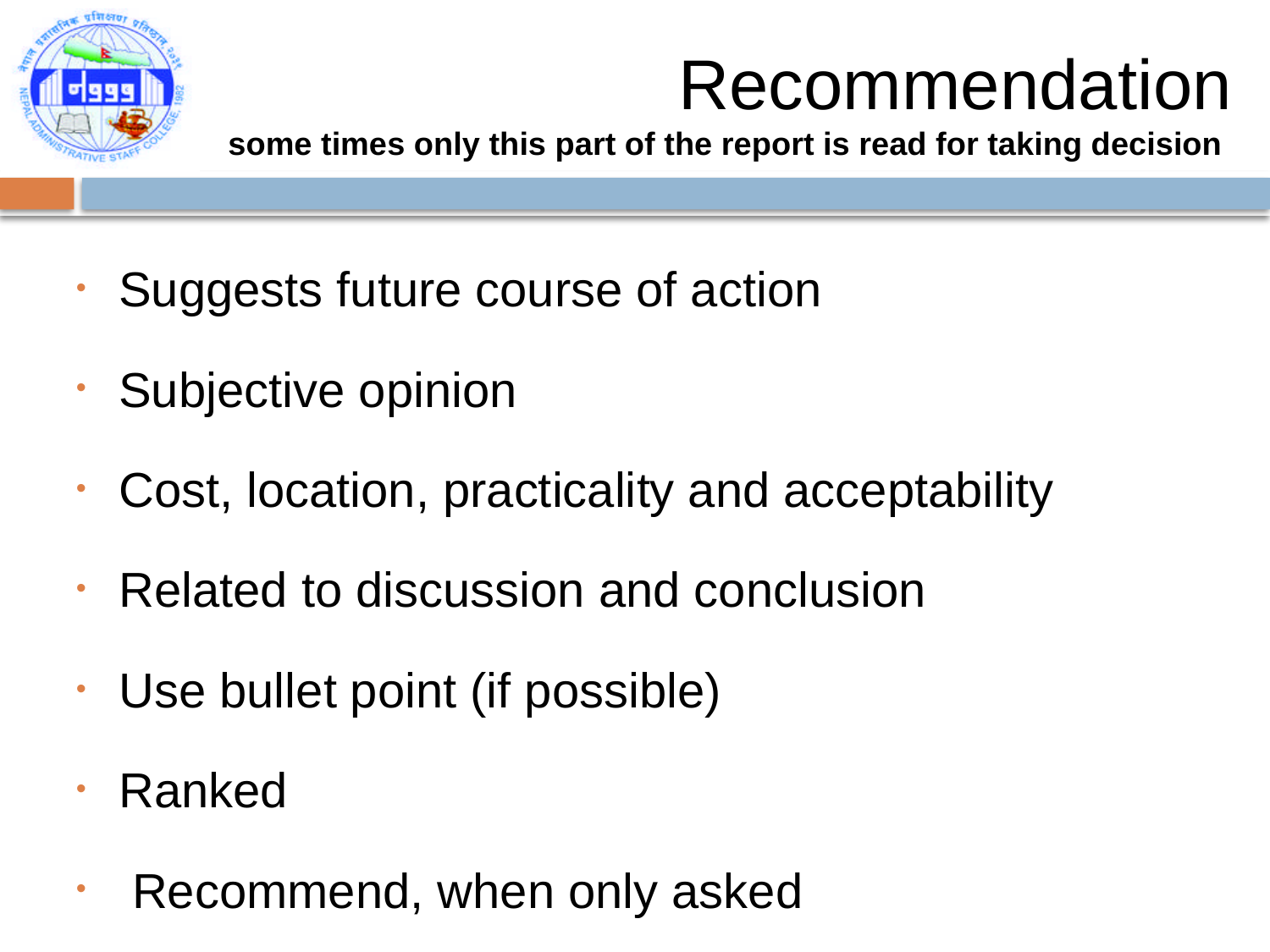

# Recommendation some times only this part of the report is read for taking decision
Suggests future course of action
Subjective opinion
Cost, location, practicality and acceptability
Related to discussion and conclusion
Use bullet point (if possible)
Ranked
 Recommend, when only asked